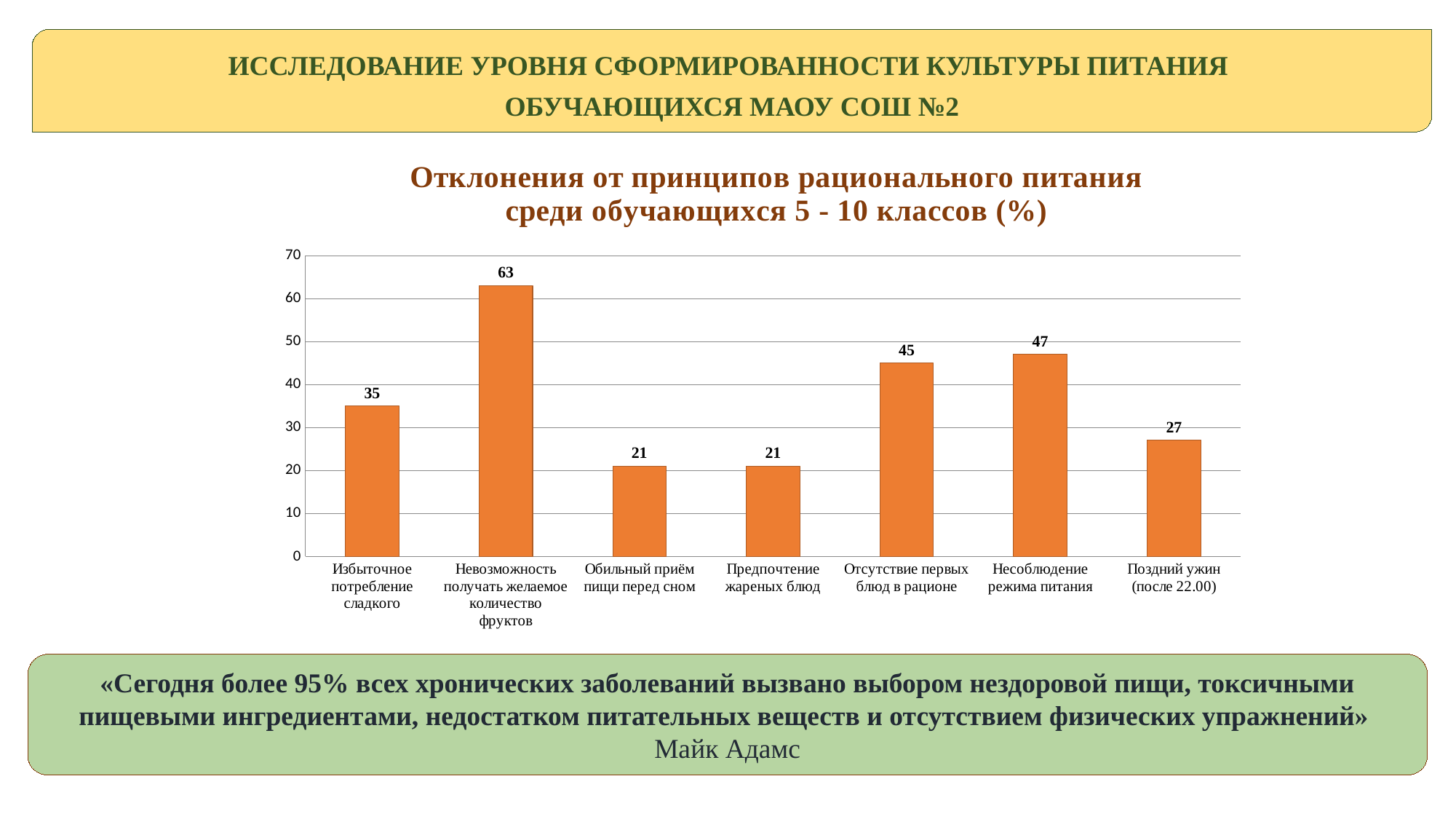

ИССЛЕДОВАНИЕ УРОВНЯ СФОРМИРОВАННОСТИ КУЛЬТУРЫ ПИТАНИЯ
ОБУЧАЮЩИХСЯ МАОУ СОШ №2

### Chart: Отклонения от принципов рационального питания среди обучающихся 5 - 10 классов (%)

| Category | Ряд 1 |
|---|---|
| Избыточное потребление сладкого | 35.0 |
| Невозможность получать желаемое количество фруктов | 63.0 |
| Обильный приём пищи перед сном | 21.0 |
| Предпочтение жареных блюд | 21.0 |
| Отсутствие первых блюд в рационе | 45.0 |
| Несоблюдение режима питания | 47.0 |
| Поздний ужин (после 22.00) | 27.0 |
«Сегодня более 95% всех хронических заболеваний вызвано выбором нездоровой пищи, токсичными пищевыми ингредиентами, недостатком питательных веществ и отсутствием физических упражнений»
Майк Адамс